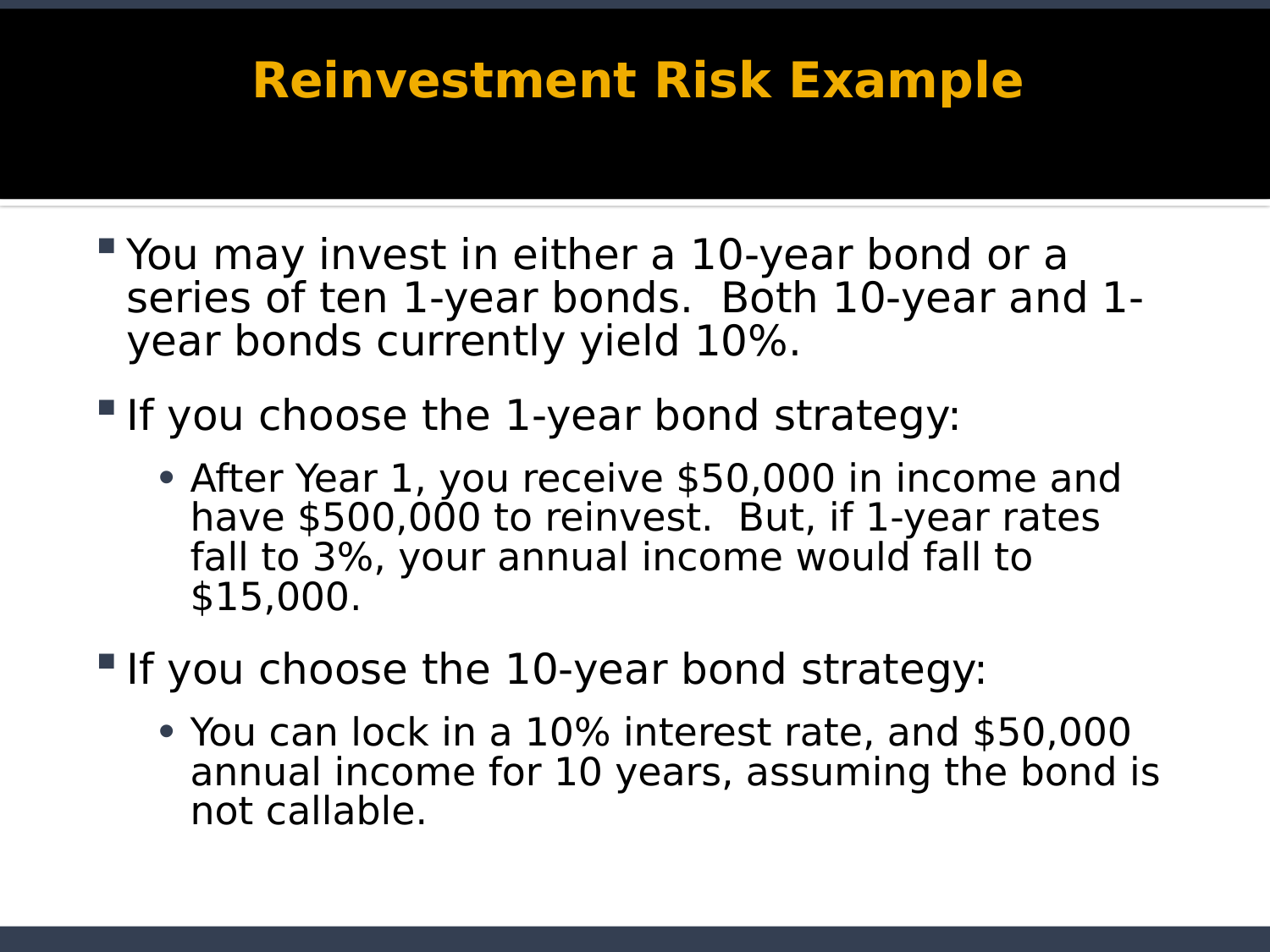

# Reinvestment Risk Example
You may invest in either a 10-year bond or a series of ten 1-year bonds.  Both 10-year and 1-year bonds currently yield 10%.
If you choose the 1-year bond strategy:
After Year 1, you receive $50,000 in income and have $500,000 to reinvest.  But, if 1-year rates fall to 3%, your annual income would fall to $15,000.
If you choose the 10-year bond strategy:
You can lock in a 10% interest rate, and $50,000 annual income for 10 years, assuming the bond is not callable.